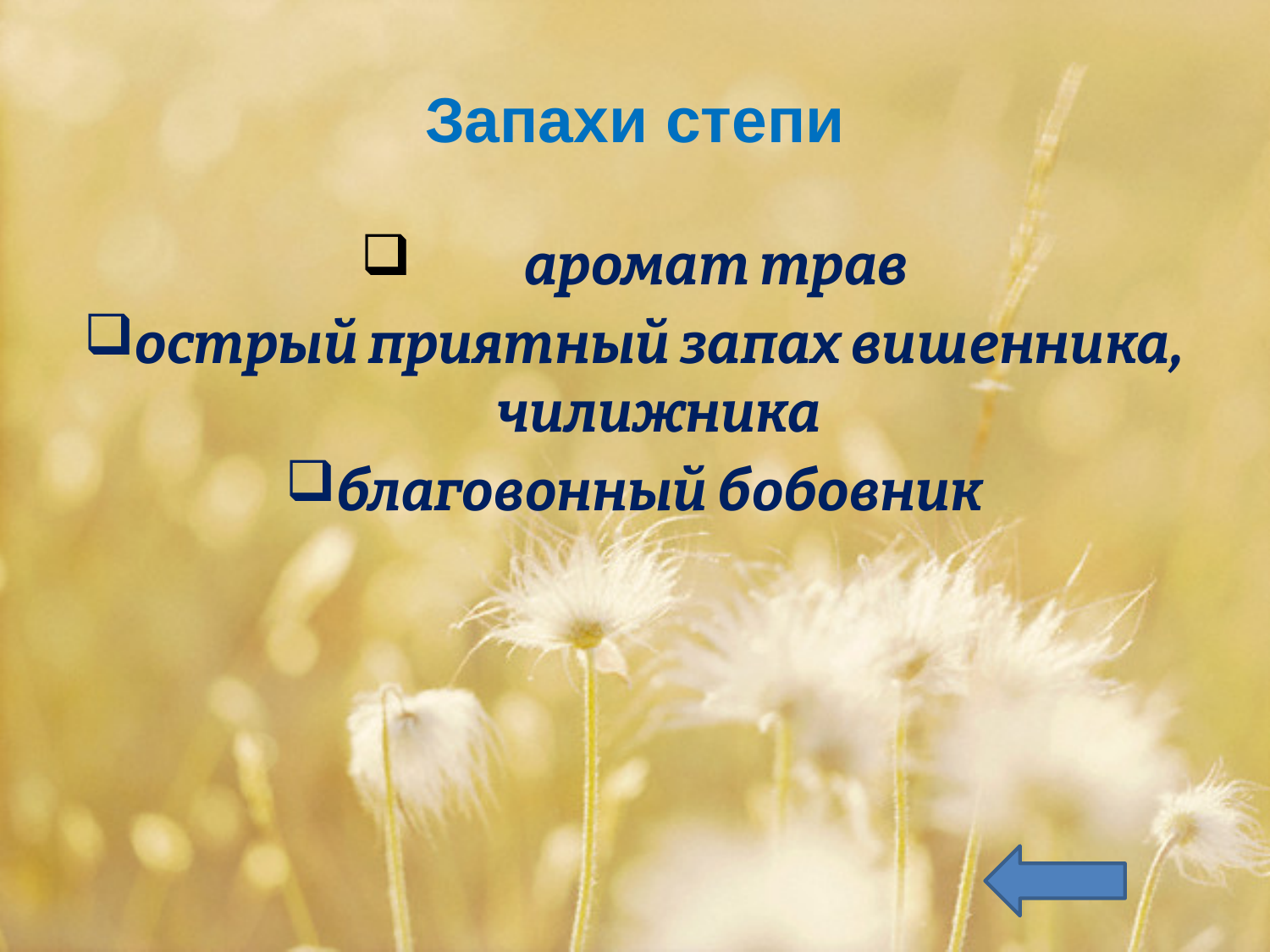

# Запахи степи
          аромат трав
острый приятный запах вишенника, чилижника
благовонный бобовник